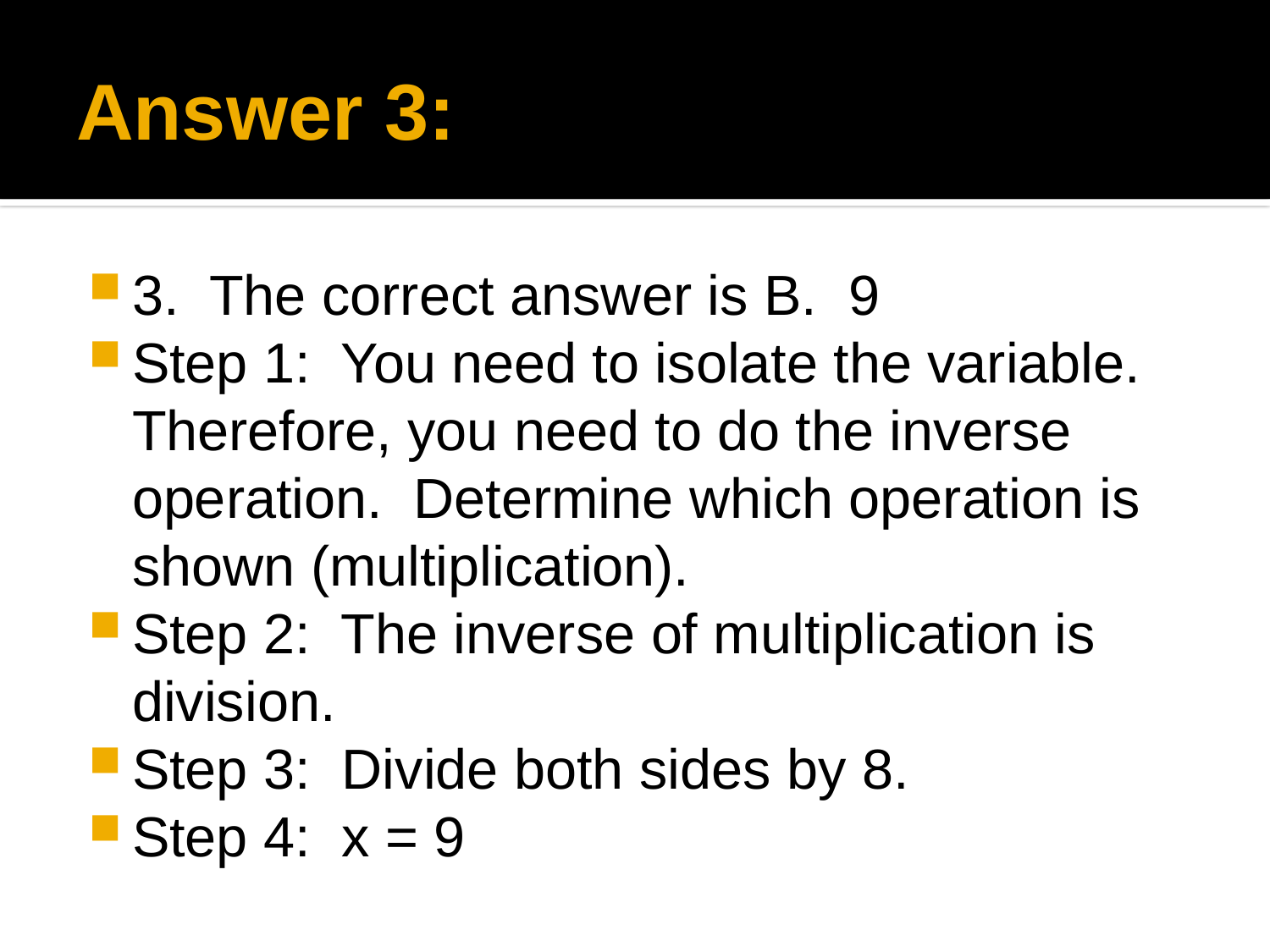

# Answer 3:
3.  The correct answer is B.  9
Step 1:  You need to isolate the variable.  Therefore, you need to do the inverse operation.  Determine which operation is shown (multiplication).
Step 2:  The inverse of multiplication is division.
Step 3:  Divide both sides by 8.
Step 4:  x = 9